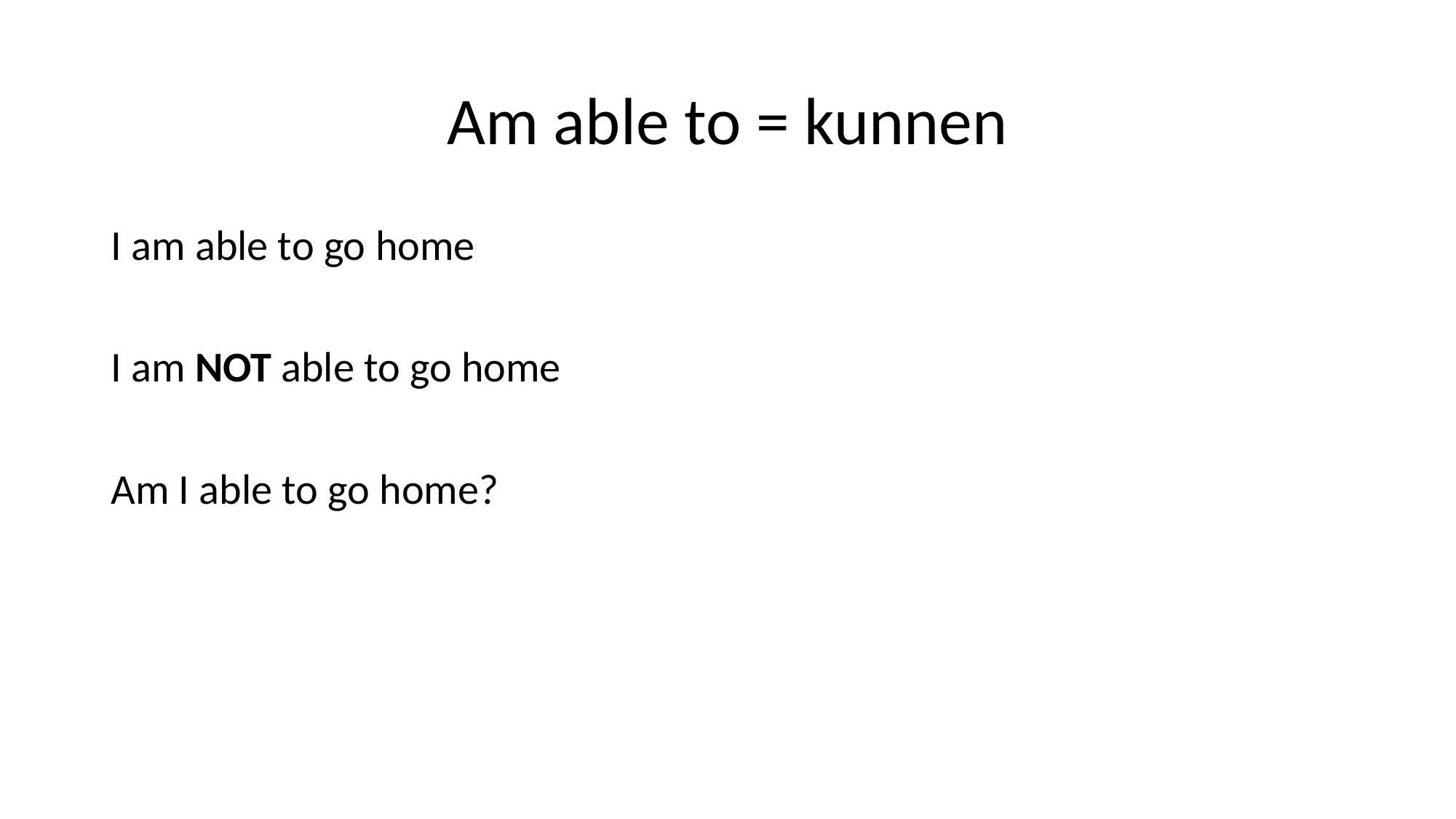

# Am able to = kunnen
I am able to go home

I am NOT able to go home

Am I able to go home?